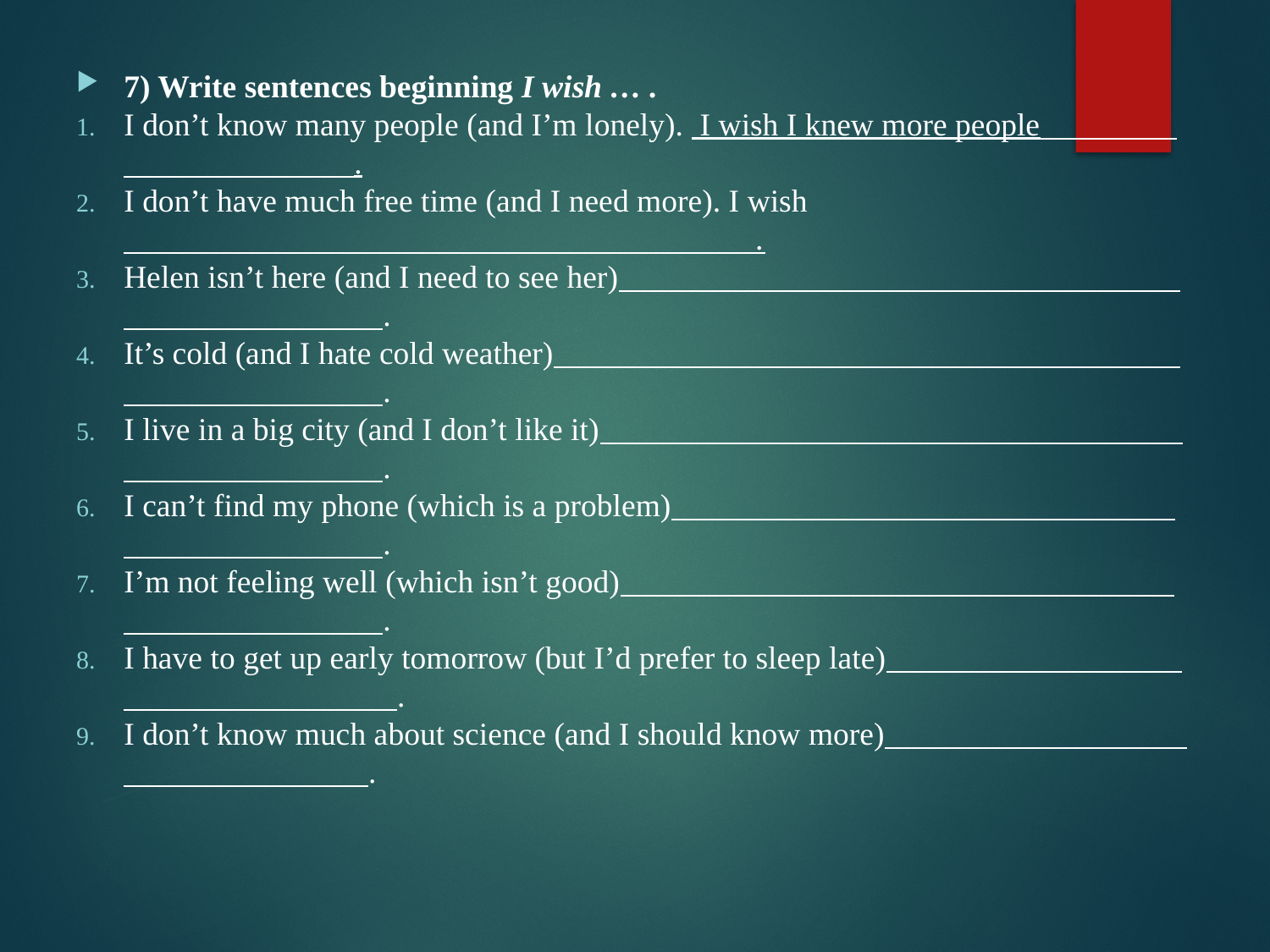

7) Write sentences beginning I wish … .
I don’t know many people (and I’m lonely).  I wish I knew more people                                                    .
I don’t have much free time (and I need more). I wish                                                                                         .
Helen isn’t here (and I need to see her)                                                                                                                   .
It’s cold (and I hate cold weather)                                                                                                                            .
I live in a big city (and I don’t like it)                                                                                                                      .
I can’t find my phone (which is a problem)                                                                                                           .
I’m not feeling well (which isn’t good)                                                                                                                  .
I have to get up early tomorrow (but I’d prefer to sleep late)                                                                                .
I don’t know much about science (and I should know more)                                                                             .